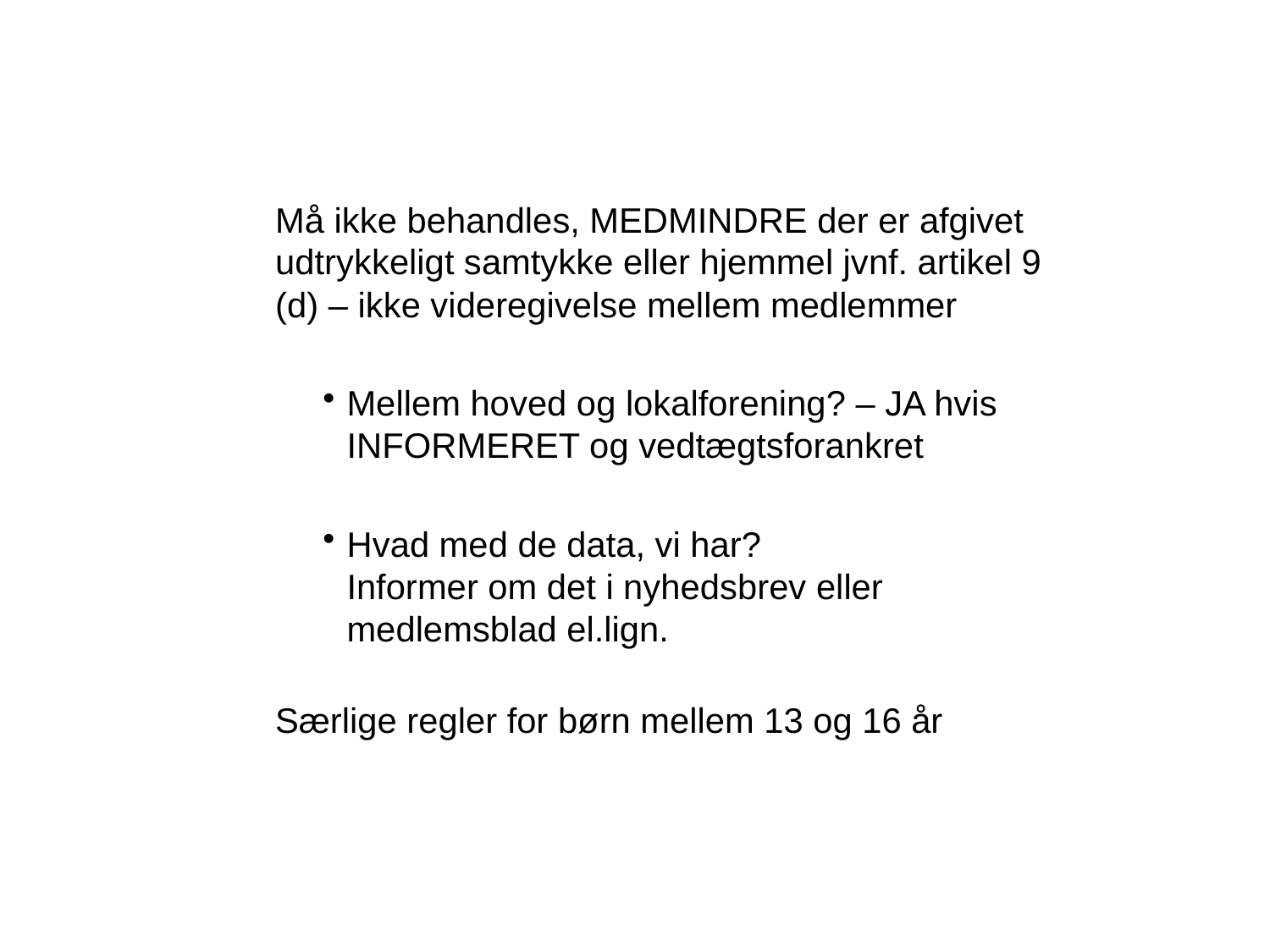

Må ikke behandles, MEDMINDRE der er afgivet udtrykkeligt samtykke eller hjemmel jvnf. artikel 9 (d) – ikke videregivelse mellem medlemmer

Mellem hoved og lokalforening? – JA hvis INFORMERET og vedtægtsforankret

Hvad med de data, vi har?
Informer om det i nyhedsbrev eller medlemsblad el.lign.

Særlige regler for børn mellem 13 og 16 år